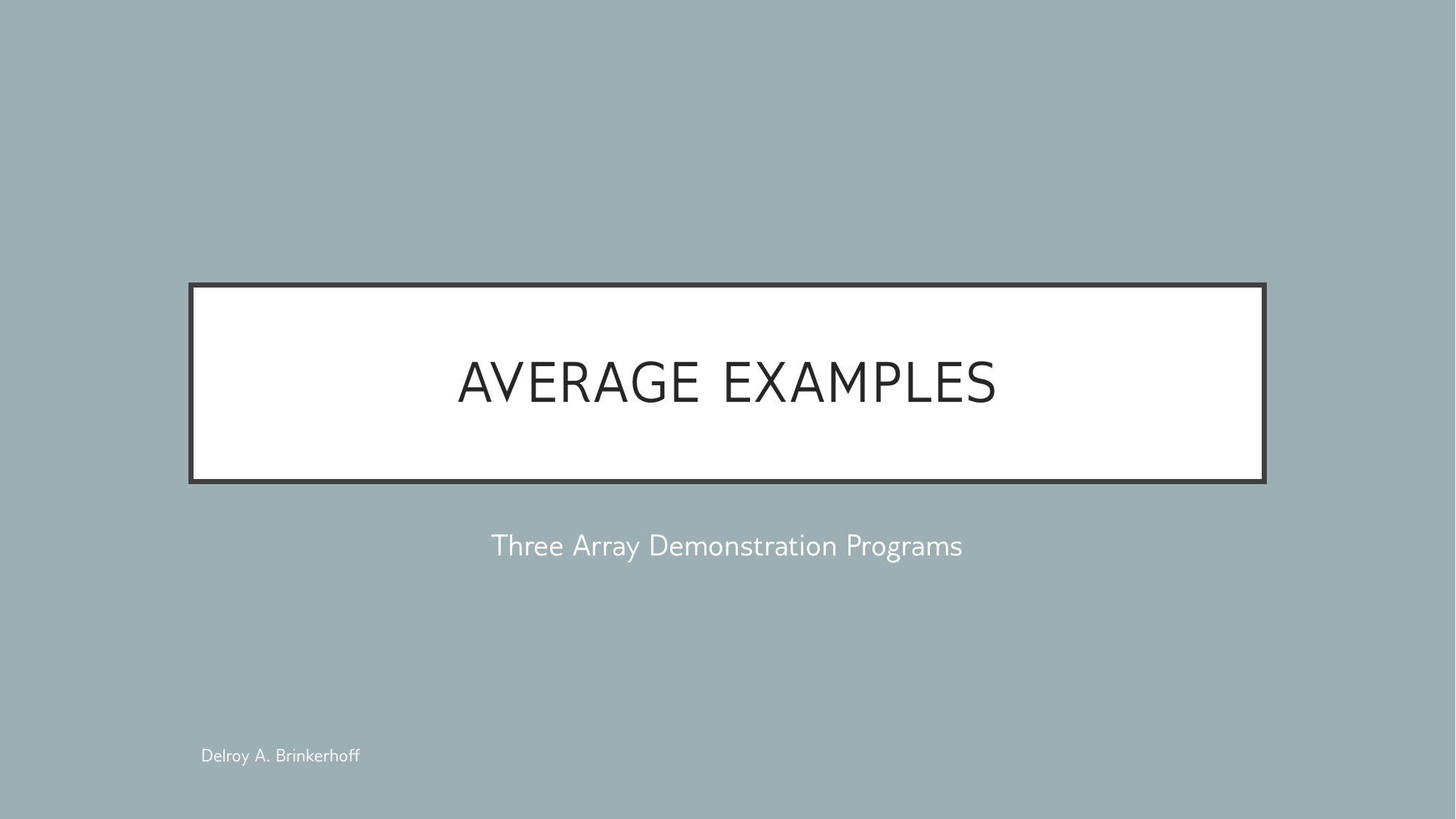

# Average Examples
Three Array Demonstration Programs
Delroy A. Brinkerhoff